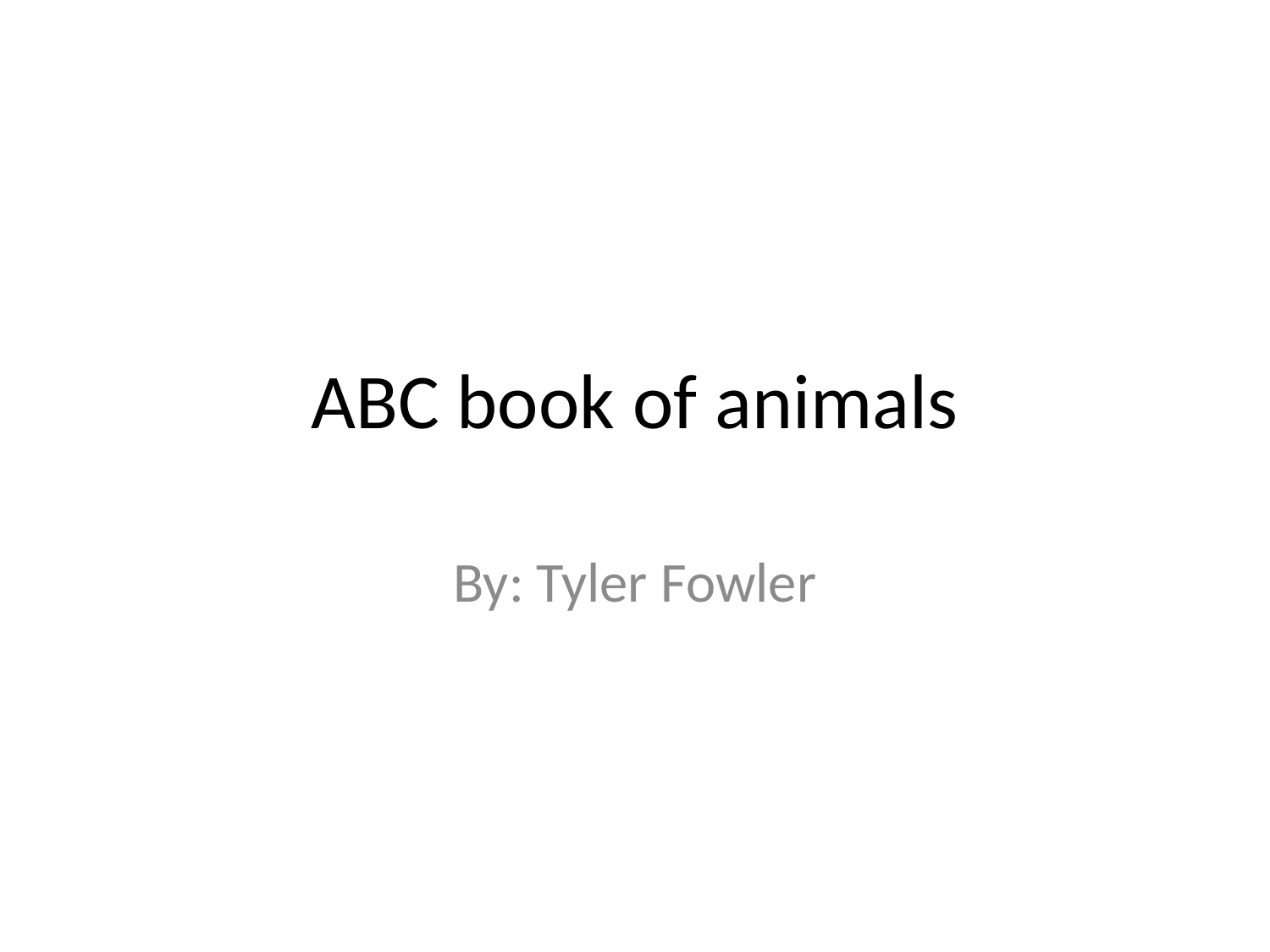

# ABC book of animals
By: Tyler Fowler